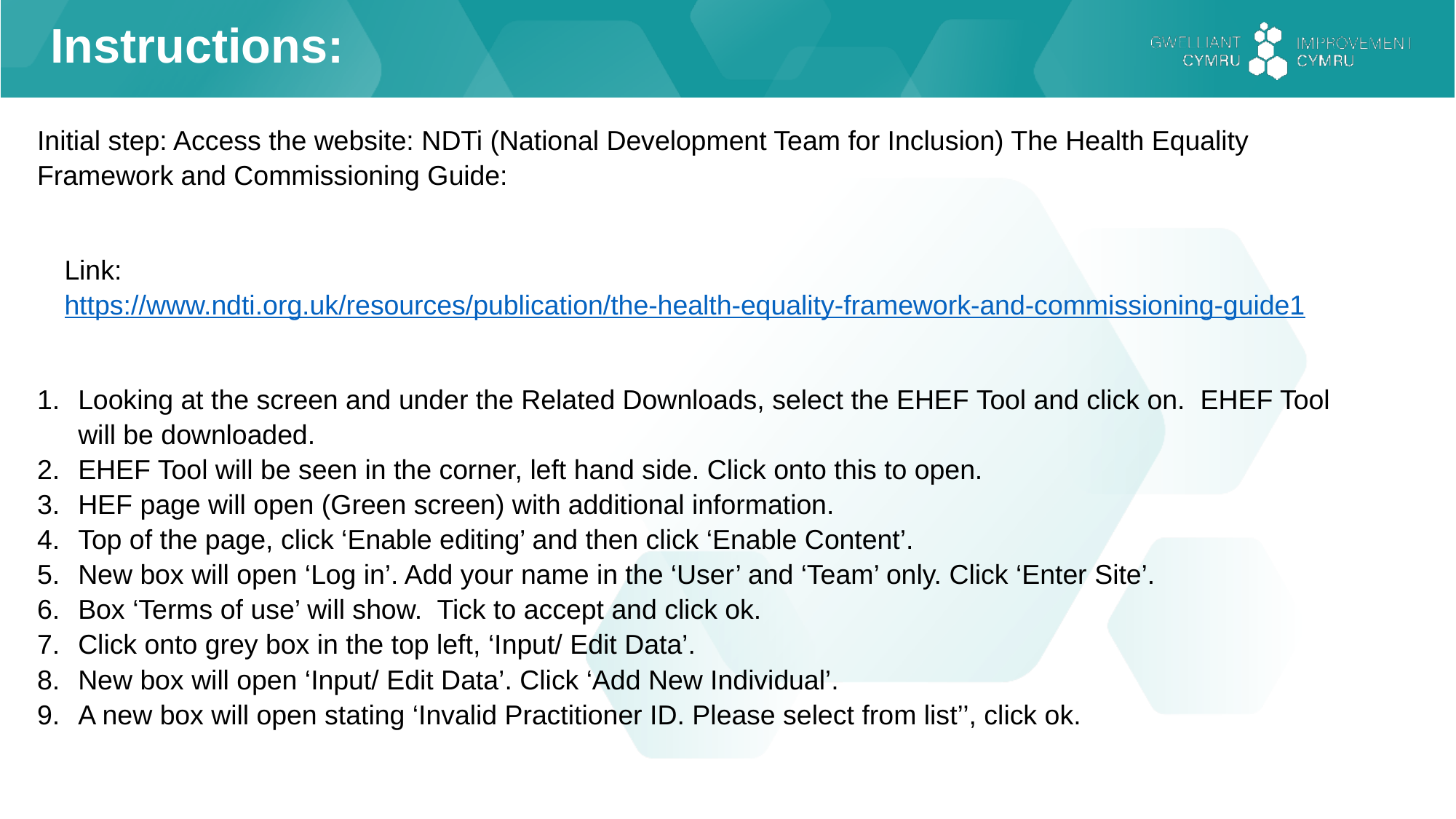

Instructions:
Initial step: Access the website: NDTi (National Development Team for Inclusion) The Health Equality Framework and Commissioning Guide:

Link:  https://www.ndti.org.uk/resources/publication/the-health-equality-framework-and-commissioning-guide1

Looking at the screen and under the Related Downloads, select the EHEF Tool and click on.  EHEF Tool will be downloaded.
EHEF Tool will be seen in the corner, left hand side. Click onto this to open.
HEF page will open (Green screen) with additional information.
Top of the page, click ‘Enable editing’ and then click ‘Enable Content’.
New box will open ‘Log in’. Add your name in the ‘User’ and ‘Team’ only. Click ‘Enter Site’.
Box ‘Terms of use’ will show.  Tick to accept and click ok.
Click onto grey box in the top left, ‘Input/ Edit Data’.
New box will open ‘Input/ Edit Data’. Click ‘Add New Individual’.
A new box will open stating ‘Invalid Practitioner ID. Please select from list’’, click ok.